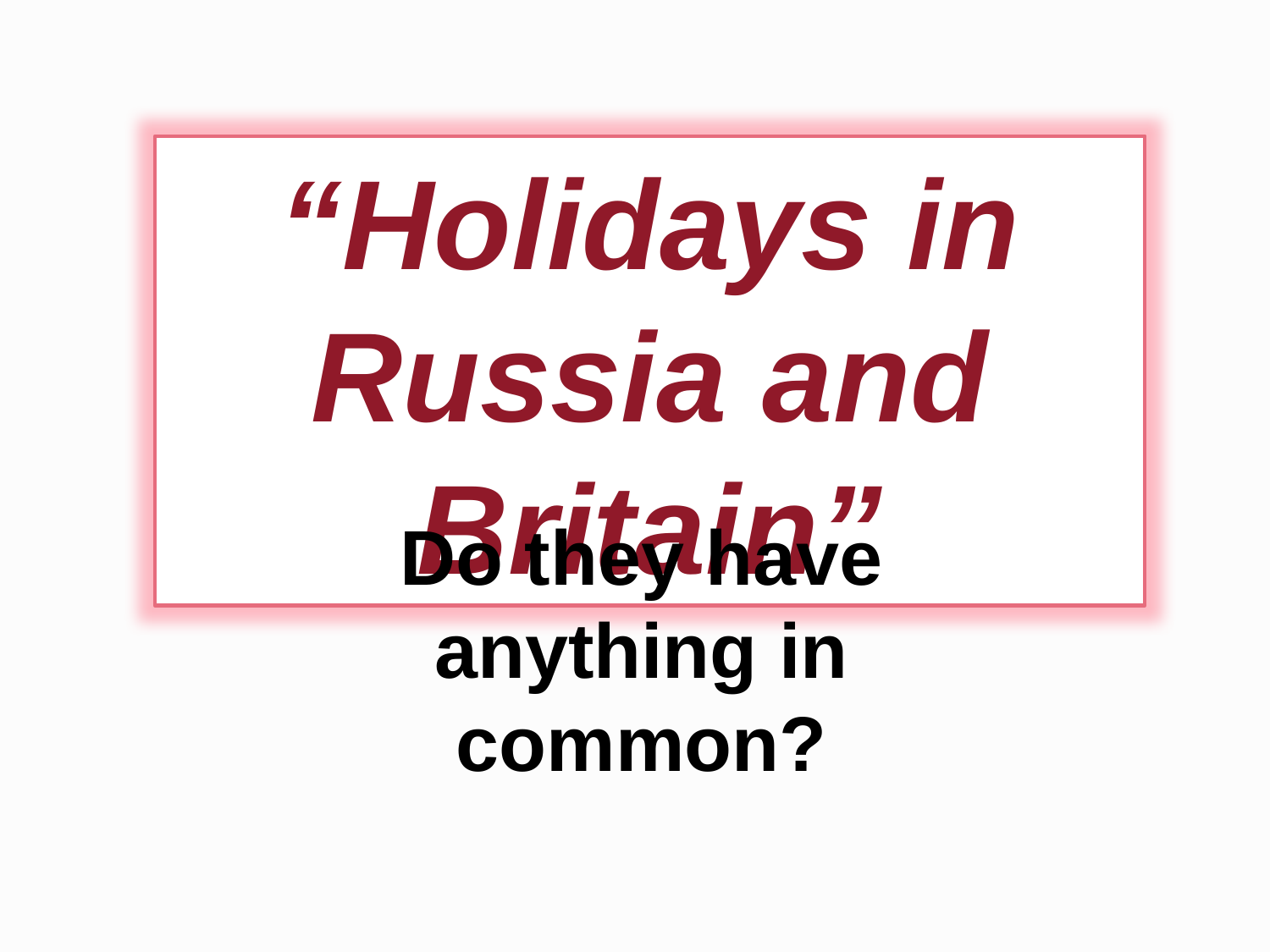

“Holidays in Russia and Britain”
Do they have anything in common?